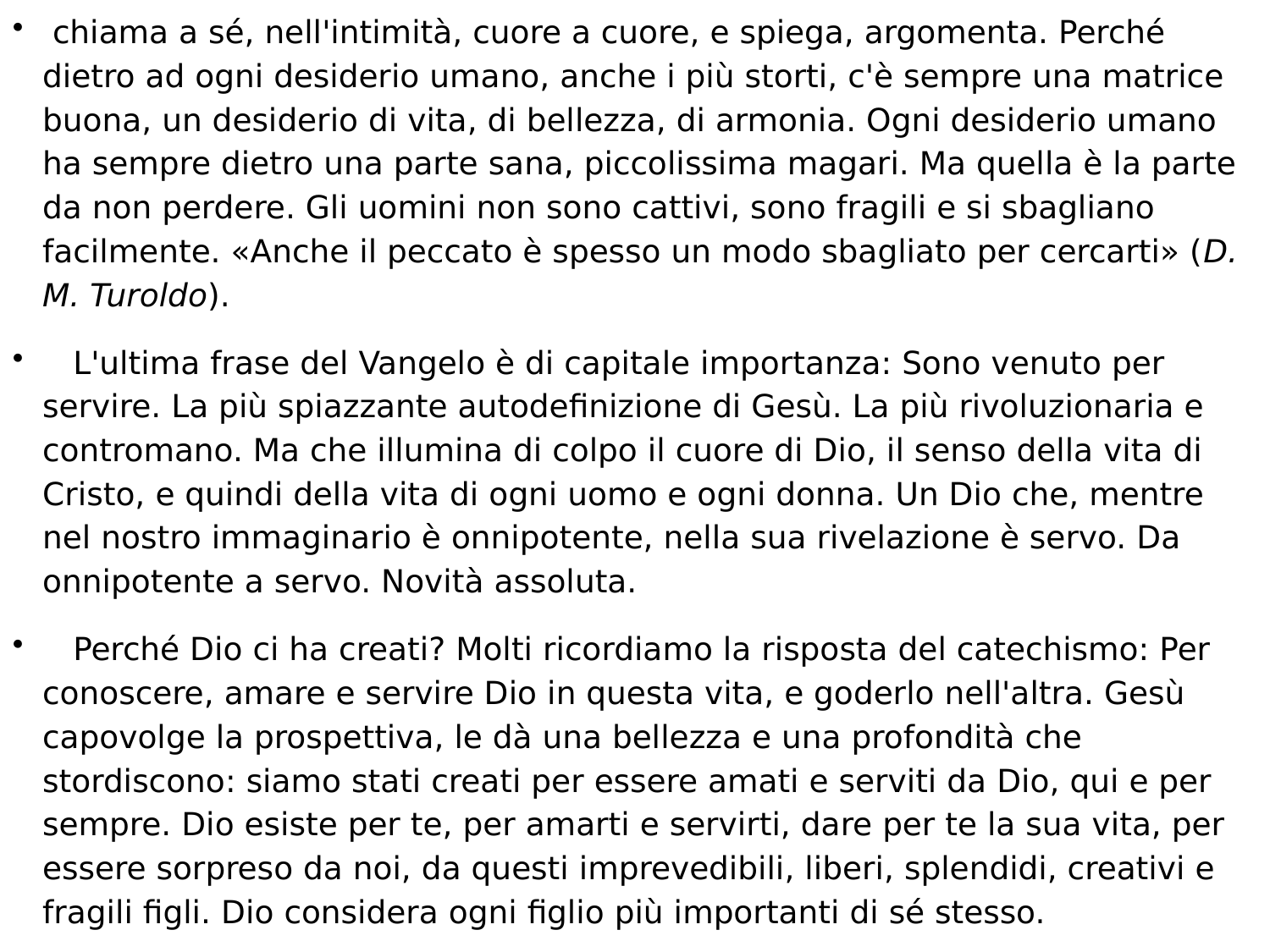

chiama a sé, nell'intimità, cuore a cuore, e spiega, argomenta. Perché dietro ad ogni desiderio umano, anche i più storti, c'è sempre una matrice buona, un desiderio di vita, di bellezza, di armonia. Ogni desiderio umano ha sempre dietro una parte sana, piccolissima magari. Ma quella è la parte da non perdere. Gli uomini non sono cattivi, sono fragili e si sbagliano facilmente. «Anche il peccato è spesso un modo sbagliato per cercarti» (D. M. Turoldo).
   L'ultima frase del Vangelo è di capitale importanza: Sono venuto per servire. La più spiazzante autodefinizione di Gesù. La più rivoluzionaria e contromano. Ma che illumina di colpo il cuore di Dio, il senso della vita di Cristo, e quindi della vita di ogni uomo e ogni donna. Un Dio che, mentre nel nostro immaginario è onnipotente, nella sua rivelazione è servo. Da onnipotente a servo. Novità assoluta.
   Perché Dio ci ha creati? Molti ricordiamo la risposta del catechismo: Per conoscere, amare e servire Dio in questa vita, e goderlo nell'altra. Gesù capovolge la prospettiva, le dà una bellezza e una profondità che stordiscono: siamo stati creati per essere amati e serviti da Dio, qui e per sempre. Dio esiste per te, per amarti e servirti, dare per te la sua vita, per essere sorpreso da noi, da questi imprevedibili, liberi, splendidi, creativi e fragili figli. Dio considera ogni figlio più importanti di sé stesso.